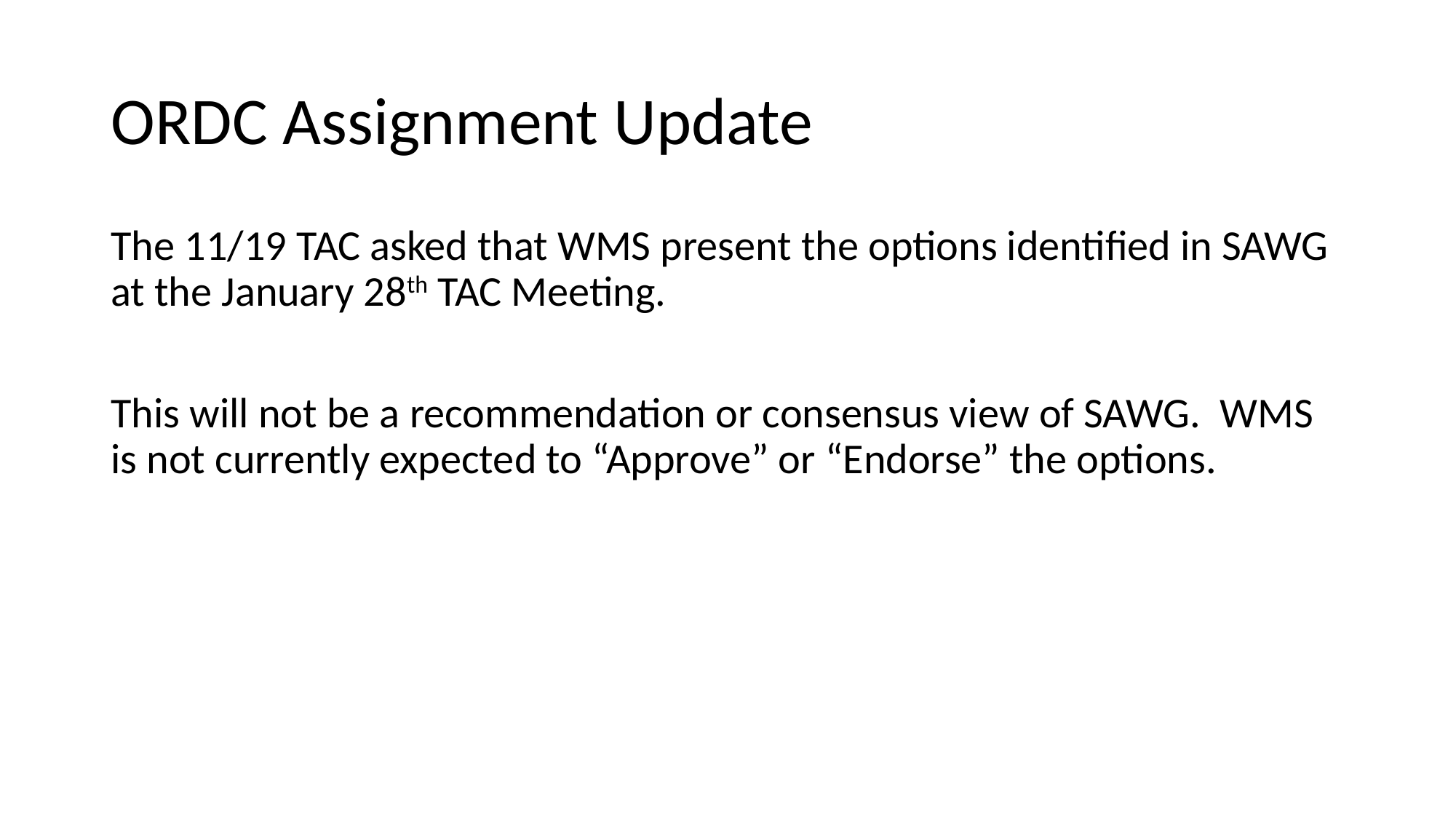

# ORDC Assignment Update
The 11/19 TAC asked that WMS present the options identified in SAWG at the January 28th TAC Meeting.

This will not be a recommendation or consensus view of SAWG.  WMS is not currently expected to “Approve” or “Endorse” the options.